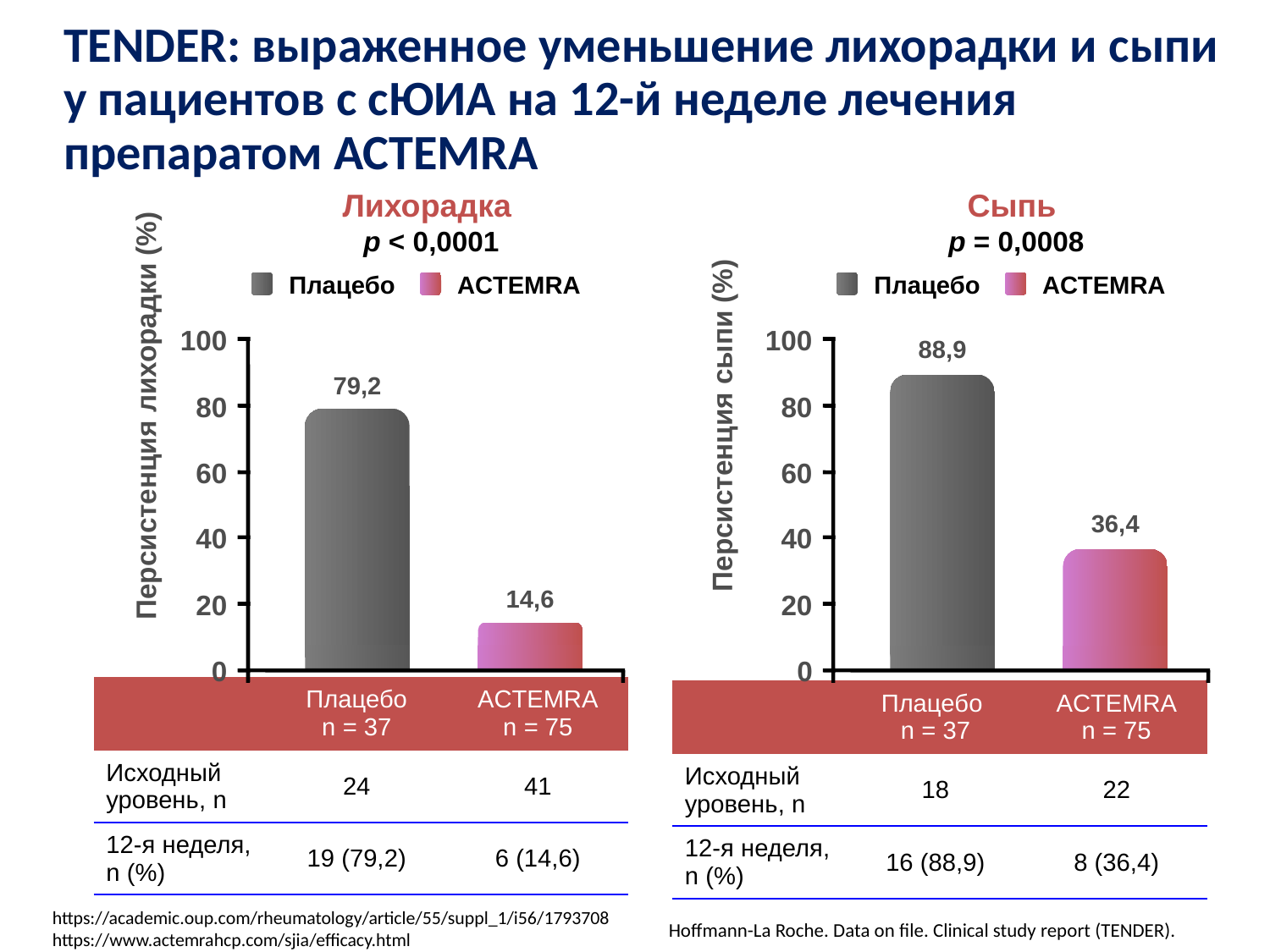

TENDER: выраженное уменьшение лихорадки и сыпи у пациентов с сЮИА на 12-й неделе лечения препаратом ACTEMRA
Лихорадка
p < 0,0001
Сыпь
p = 0,0008
Плацебо

ACTEMRA

Плацебо

ACTEMRA

100
80
60
40
20
0

100
80
60
40
20
0

88,9
79,2

Персистенция лихорадки (%)
Персистенция сыпи (%)

36,4

14,6

|  | Плацебо n = 37 | ACTEMRA n = 75 |
| --- | --- | --- |
| Исходный уровень, n | 24 | 41 |
| 12-я неделя, n (%) | 19 (79,2) | 6 (14,6) |
|  | Плацебо n = 37 | ACTEMRA n = 75 |
| --- | --- | --- |
| Исходный уровень, n | 18 | 22 |
| 12-я неделя, n (%) | 16 (88,9) | 8 (36,4) |
 Hoffmann-La Roche. Data on file. Clinical study report (TENDER).
https://academic.oup.com/rheumatology/article/55/suppl_1/i56/1793708
https://www.actemrahcp.com/sjia/efficacy.html